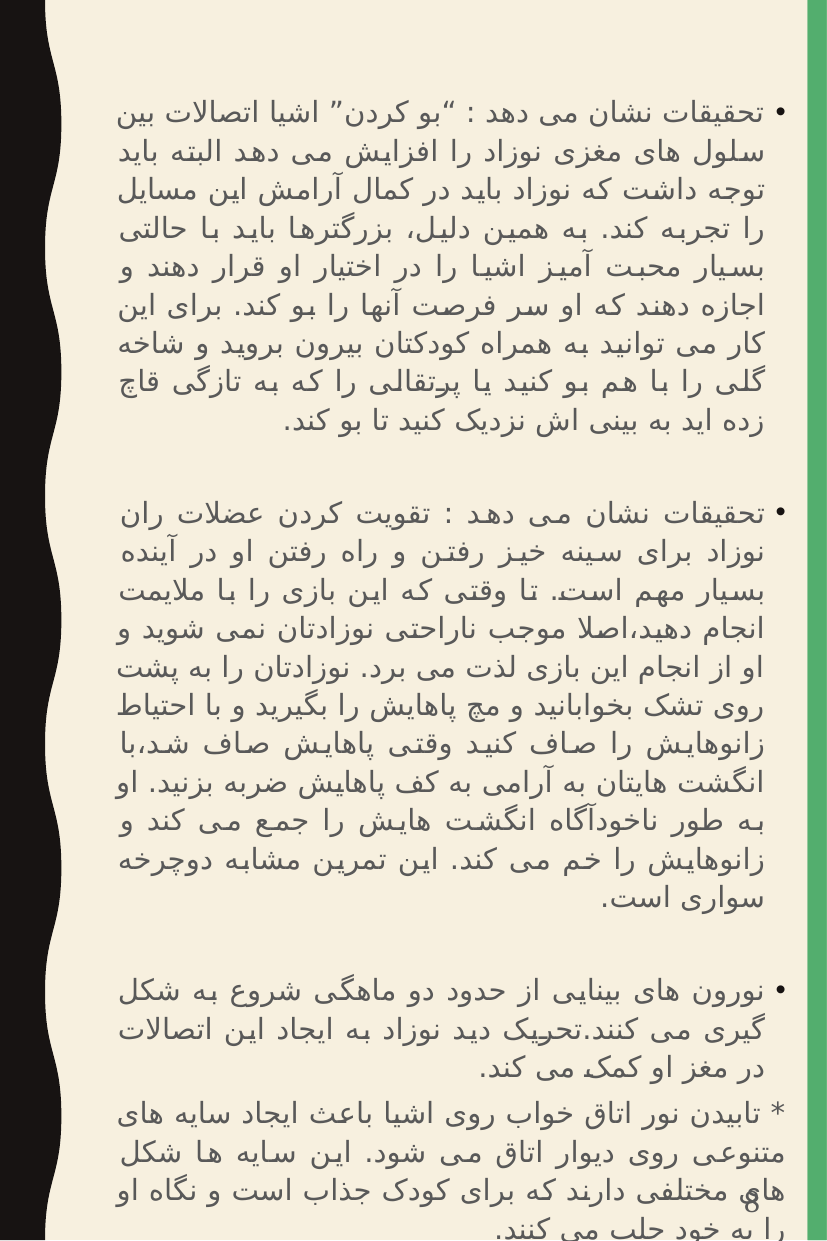

تحقیقات نشان می دهد : “بو کردن” اشیا اتصالات بین سلول های مغزی نوزاد را افزایش می دهد البته باید توجه داشت که نوزاد باید در کمال آرامش این مسایل را تجربه کند. به همین دلیل، بزرگترها باید با حالتی بسیار محبت آمیز اشیا را در اختیار او قرار دهند و اجازه دهند که او سر فرصت آنها را بو کند. برای این کار می توانید به همراه کودکتان بیرون بروید و شاخه گلی را با هم بو کنید یا پرتقالی را که به تازگی قاچ زده اید به بینی اش نزدیک کنید تا بو کند.

تحقیقات نشان می دهد : تقویت کردن عضلات ران نوزاد برای سینه خیز رفتن و راه رفتن او در آینده بسیار مهم است. تا وقتی که این بازی را با ملایمت انجام دهید،اصلا موجب ناراحتی نوزادتان نمی شوید و او از انجام این بازی لذت می برد. نوزادتان را به پشت روی تشک بخوابانید و مچ پاهایش را بگیرید و با احتیاط زانوهایش را صاف کنید وقتی پاهایش صاف شد،با انگشت هایتان به آرامی به کف پاهایش ضربه بزنید. او به طور ناخودآگاه انگشت هایش را جمع می کند و زانوهایش را خم می کند. این تمرین مشابه دوچرخه سواری است.

نورون های بینایی از حدود دو ماهگی شروع به شکل گیری می کنند.تحریک دید نوزاد به ایجاد این اتصالات در مغز او کمک می کند.
* تابیدن نور اتاق خواب روی اشیا باعث ایجاد سایه های متنوعی روی دیوار اتاق می شود. این سایه ها شکل های مختلفی دارند که برای کودک جذاب است و نگاه او را به خود جلب می کنند.
* عروسکی را از سقف آویزان کنید.سایه هایی که با تکان خوردن آن ایجاد می شود توجه نوزاد را به خود جلب می کند و رشد بینایی اش را افزایش می دهد.
* وقتی نوزادتان کمی بزرگتر شد ،با کمک دست هایتان سایه های مختلفی را ایجاد کنید تا به آنها نگاه کند.

8